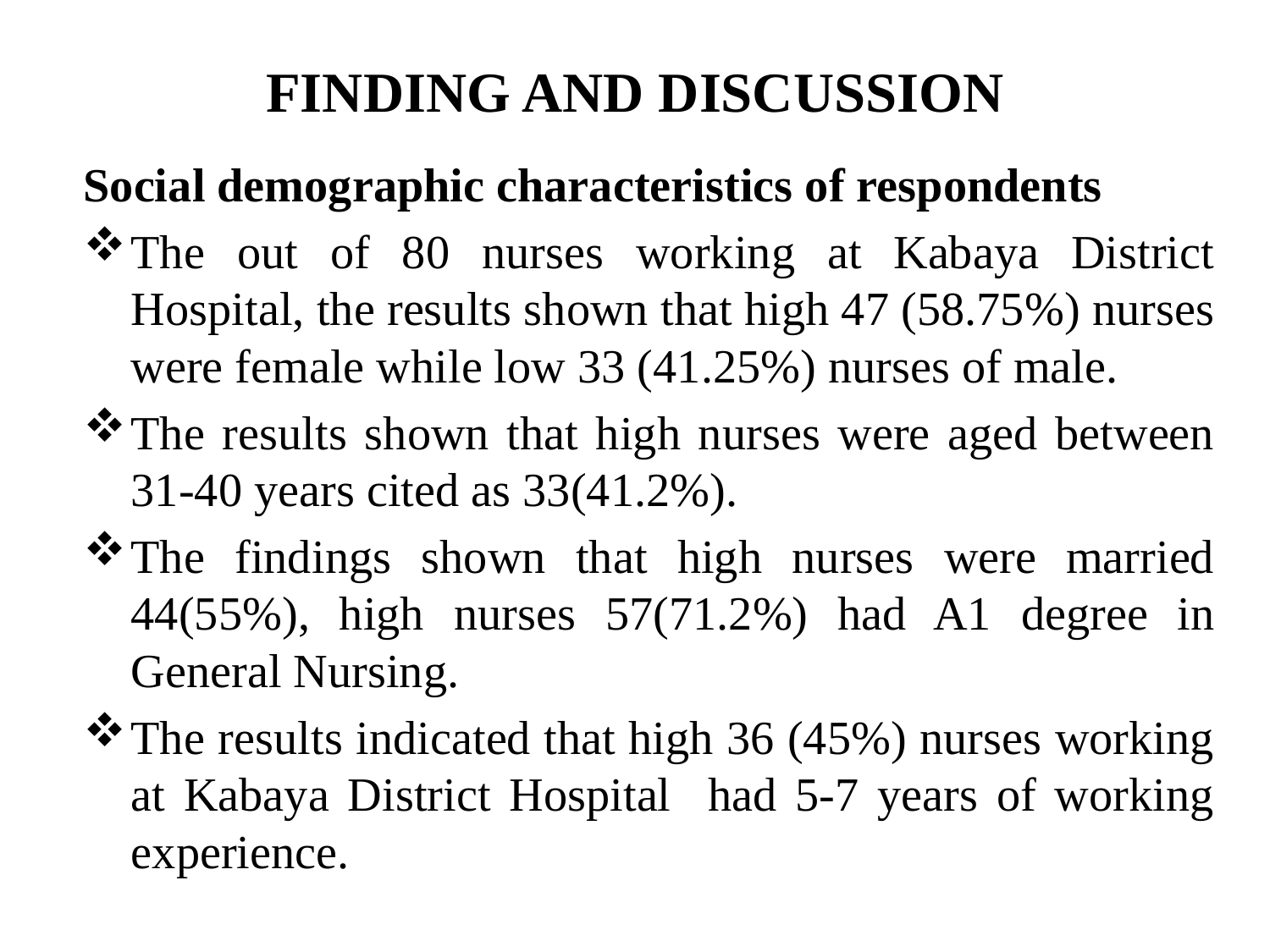

# FINDING AND DISCUSSION
Social demographic characteristics of respondents
The out of 80 nurses working at Kabaya District Hospital, the results shown that high 47 (58.75%) nurses were female while low 33 (41.25%) nurses of male.
The results shown that high nurses were aged between 31-40 years cited as 33(41.2%).
The findings shown that high nurses were married 44(55%), high nurses 57(71.2%) had A1 degree in General Nursing.
The results indicated that high 36 (45%) nurses working at Kabaya District Hospital  had 5-7 years of working experience.